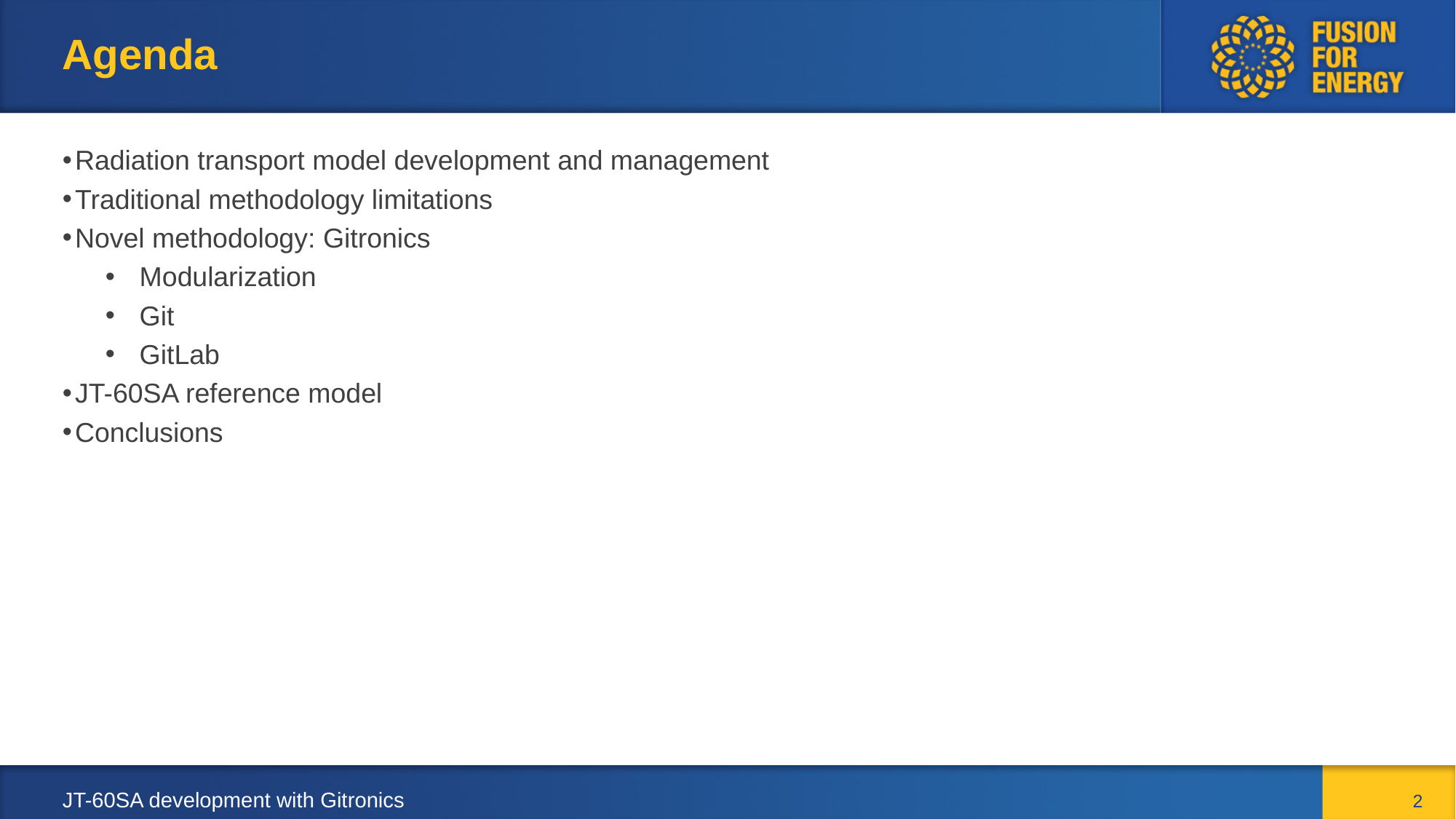

# Agenda
Radiation transport model development and management
Traditional methodology limitations
Novel methodology: Gitronics
Modularization
Git
GitLab
JT-60SA reference model
Conclusions

2
JT-60SA development with Gitronics